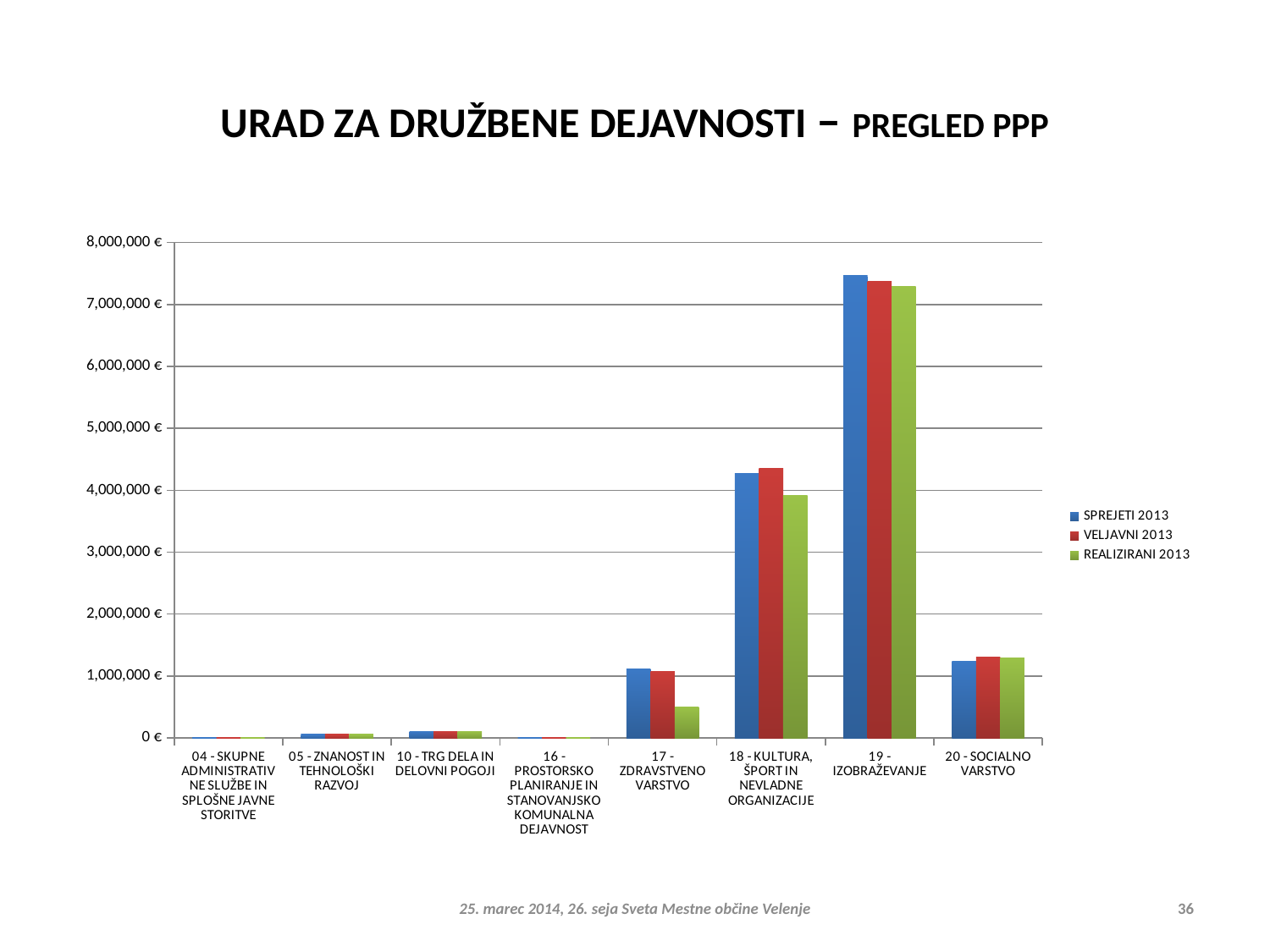

# URAD ZA DRUŽBENE DEJAVNOSTI – PREGLED PPP

### Chart

| Category | SPREJETI 2013 | VELJAVNI 2013 | REALIZIRANI 2013 |
|---|---|---|---|
| 04 - SKUPNE ADMINISTRATIVNE SLUŽBE IN SPLOŠNE JAVNE STORITVE | 10000.0 | 10000.0 | 8500.0 |
| 05 - ZNANOST IN TEHNOLOŠKI RAZVOJ | 69050.0 | 65934.0 | 62536.0 |
| 10 - TRG DELA IN DELOVNI POGOJI | 110311.0 | 107651.0 | 104026.0 |
| 16 - PROSTORSKO PLANIRANJE IN STANOVANJSKO KOMUNALNA DEJAVNOST | 8864.0 | 8864.0 | 8395.0 |
| 17 - ZDRAVSTVENO VARSTVO | 1118746.0 | 1069790.0 | 494282.0 |
| 18 - KULTURA, ŠPORT IN NEVLADNE ORGANIZACIJE | 4267756.0 | 4349131.0 | 3922670.0 |
| 19 - IZOBRAŽEVANJE | 7465960.0 | 7373610.0 | 7292776.0 |
| 20 - SOCIALNO VARSTVO | 1241216.0 | 1310243.0 | 1287385.0 |
25. marec 2014, 26. seja Sveta Mestne občine Velenje

36